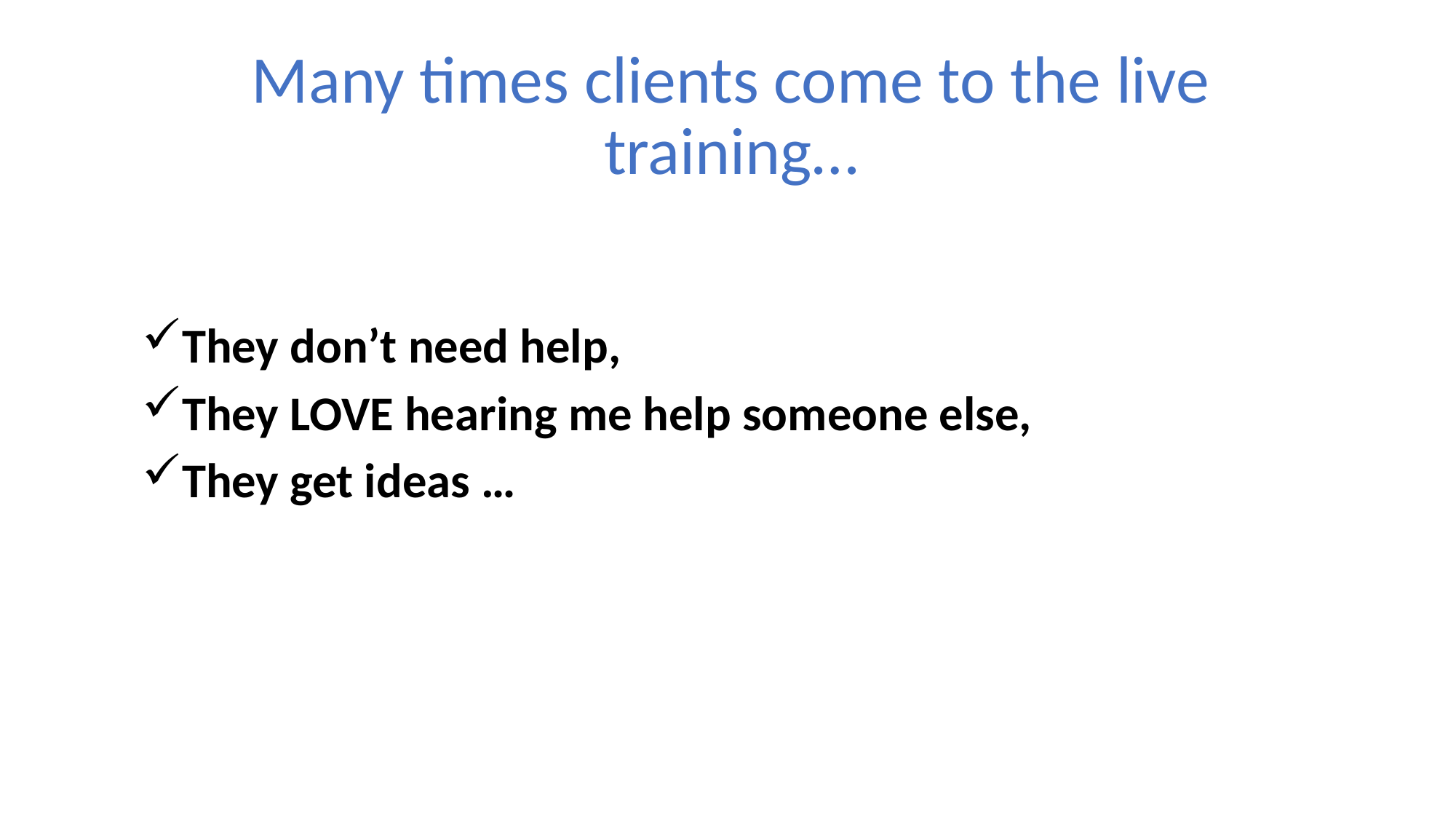

# Many times clients come to the live training…
They don’t need help,
They LOVE hearing me help someone else,
They get ideas …